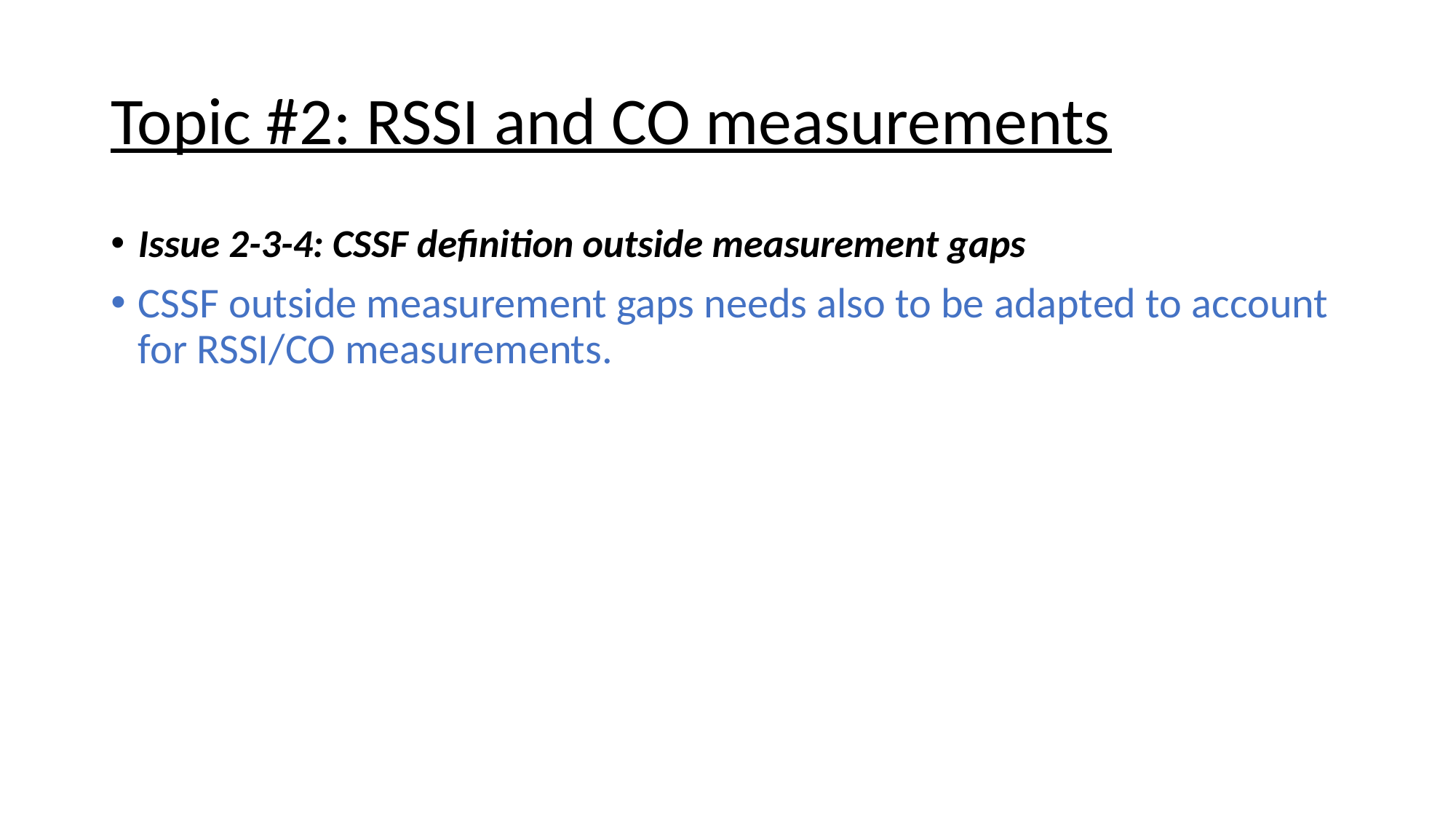

# Topic #2: RSSI and CO measurements
Issue 2-3-4: CSSF definition outside measurement gaps
CSSF outside measurement gaps needs also to be adapted to account for RSSI/CO measurements.